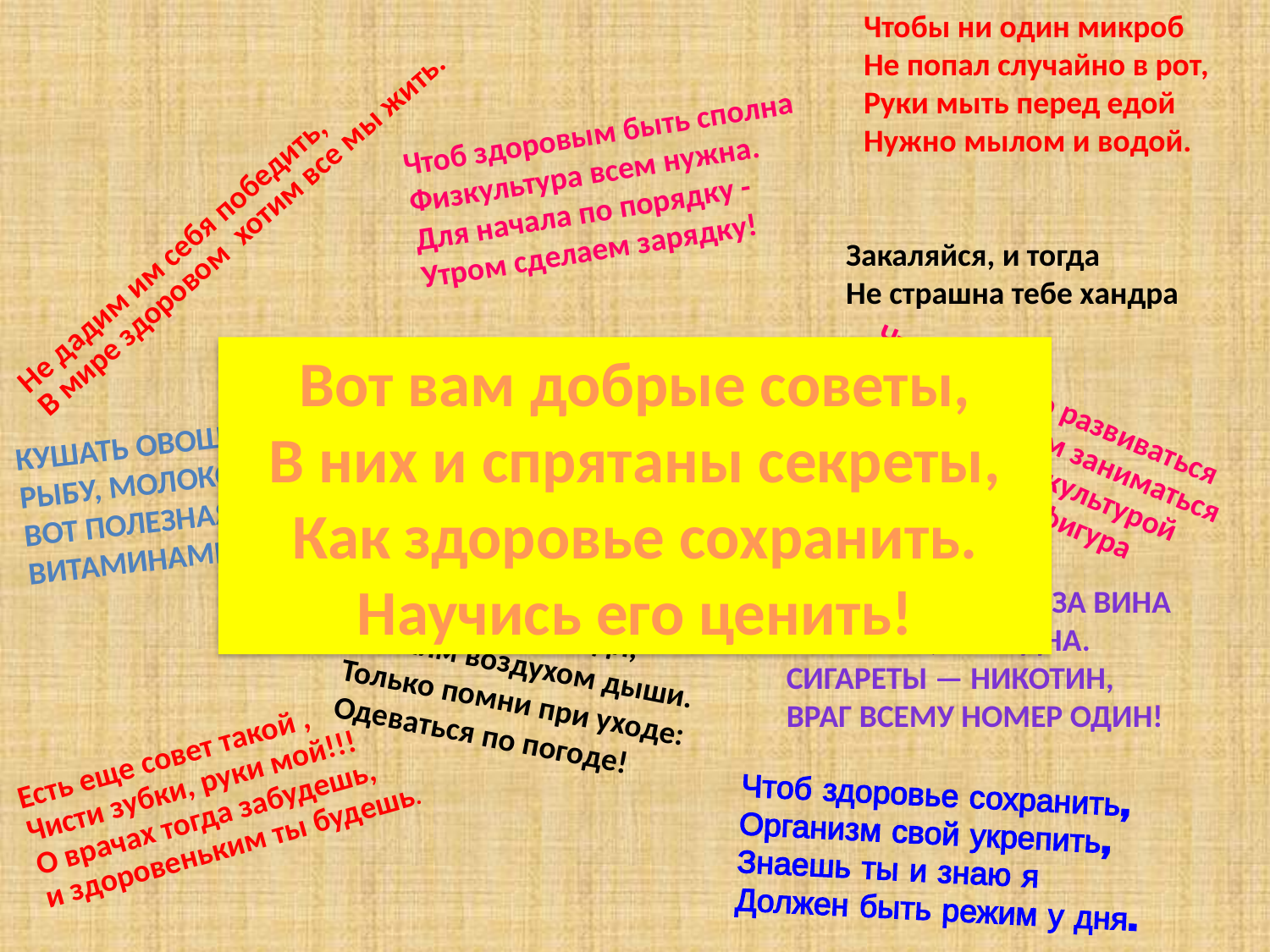

Чтобы ни один микроб
Не попал случайно в рот,
Руки мыть перед едой
Нужно мылом и водой.
Чтоб здоровым быть сполна
Физкультура всем нужна.
Для начала по порядку -
Утром сделаем зарядку!
Не дадим им себя победить,
В мире здоровом  хотим все мы жить.
Закаляйся, и тогда
Не страшна тебе хандра
Вот вам добрые советы,
В них и спрятаны секреты,
Как здоровье сохранить.
Научись его ценить!
Чтоб успешно развиваться
Нужно спортом заниматься
От занятий физкультурой
Будет стройная фигура
Кушать овощи и фрукты,
Рыбу, молокопродукты -
Вот полезная еда,
Витаминами полна!
Жизнь людей из-за вина
и опасна, и трудна.
Сигареты — никотин,
враг всему номер один!
На прогулку выходи,
Свежим воздухом дыши.
Только помни при уходе:
Одеваться по погоде!
Есть еще совет такой ,
Чисти зубки, руки мой!!!
О врачах тогда забудешь,
и здоровеньким ты будешь.
Чтоб здоровье сохранить,
Организм свой укрепить,
Знаешь ты и знаю я
Должен быть режим у дня.